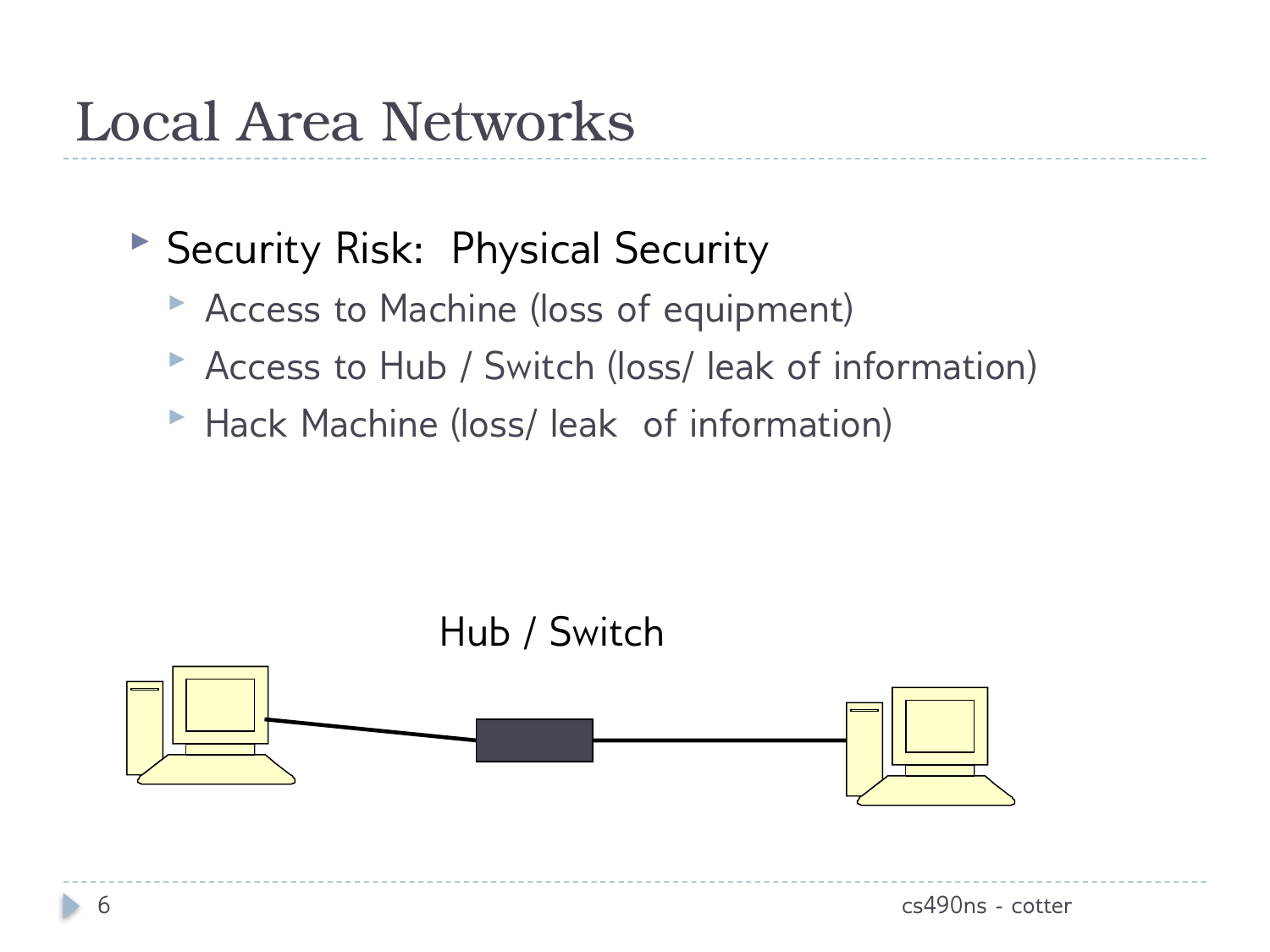

# Local Area Networks
Security Risk:  Physical Security
Access to Machine (loss of equipment)
Access to Hub / Switch (loss/ leak of information)
Hack Machine (loss/ leak  of information)

Hub / Switch

6
cs490ns - cotter